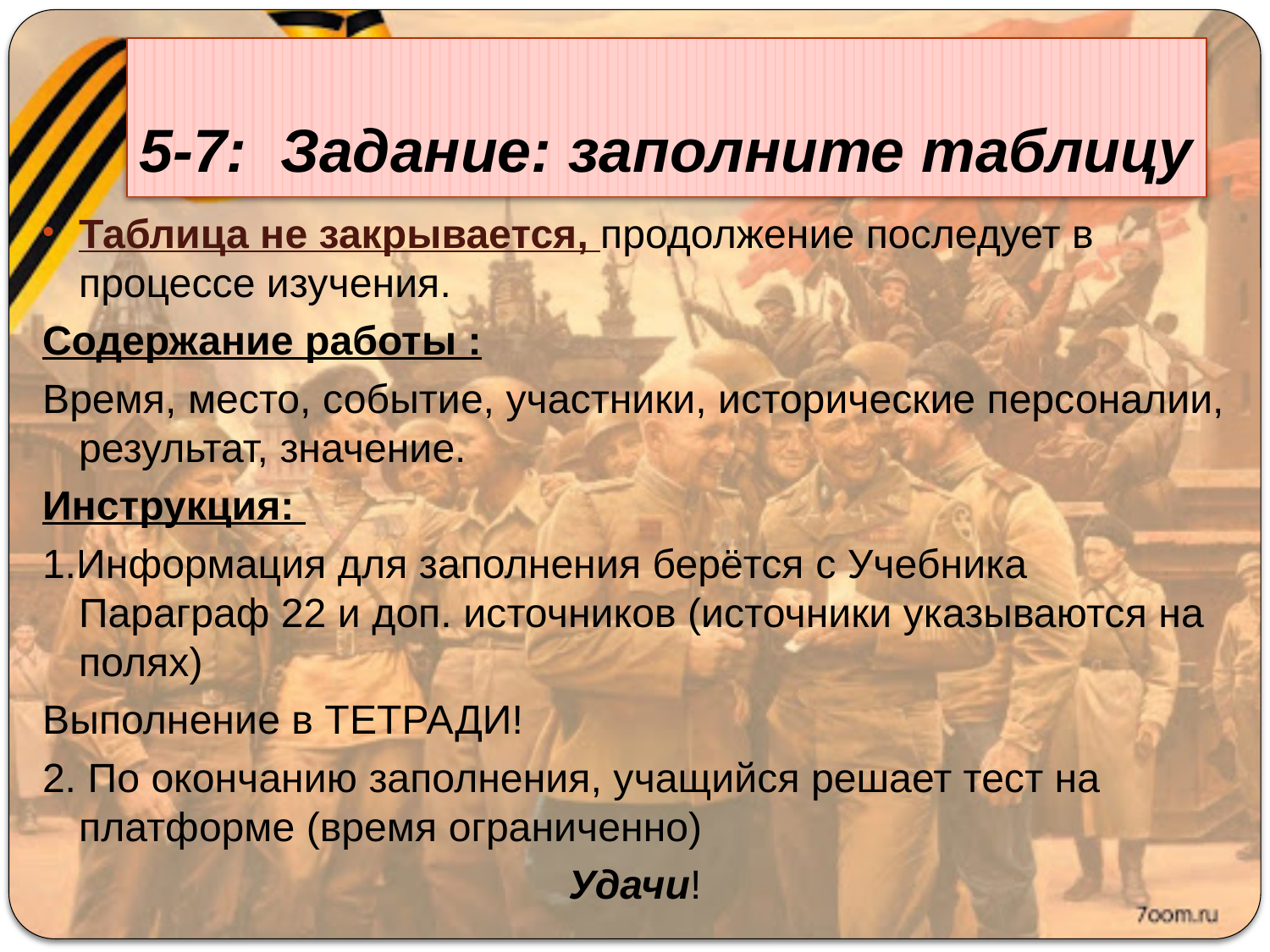

# 5-7:  Задание: заполните таблицу
Таблица не закрывается, продолжение последует в процессе изучения.
Содержание работы :
Время, место, событие, участники, исторические персоналии, результат, значение.
Инструкция:
1.Информация для заполнения берётся с Учебника Параграф 22 и доп. источников (источники указываются на полях)
Выполнение в ТЕТРАДИ!
2. По окончанию заполнения, учащийся решает тест на платформе (время ограниченно)
Удачи!